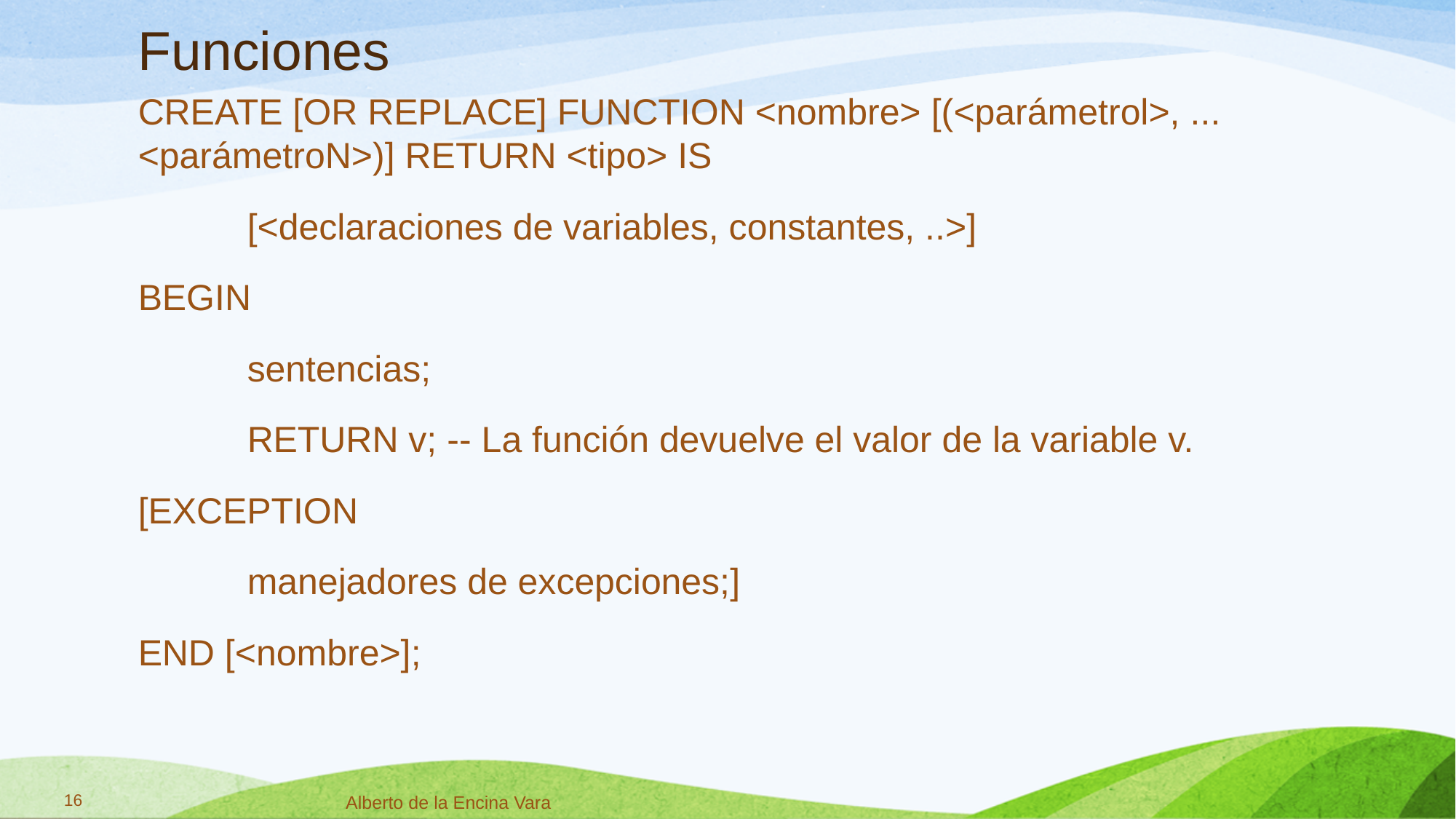

Funciones
CREATE [OR REPLACE] FUNCTION <nombre> [(<parámetrol>, ... <parámetroN>)] RETURN <tipo> IS
	[<declaraciones de variables, constantes, ..>]
BEGIN
	sentencias;
	RETURN v; -- La función devuelve el valor de la variable v.
[EXCEPTION
	manejadores de excepciones;]
END [<nombre>];

16
Alberto de la Encina Vara